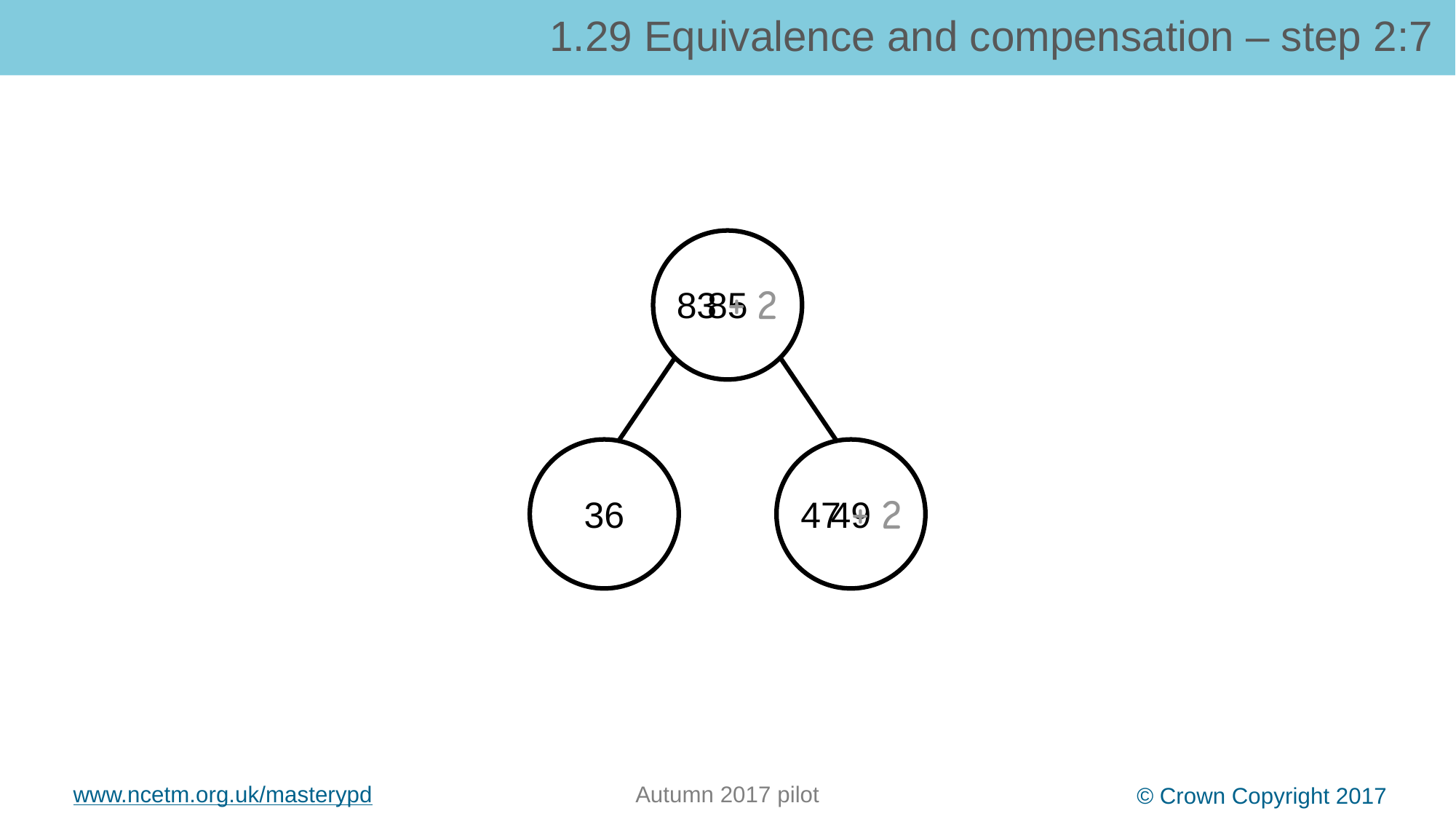

1.29 Equivalence and compensation – step 2:7

83
85
+ 2
36
47
49
+ 2